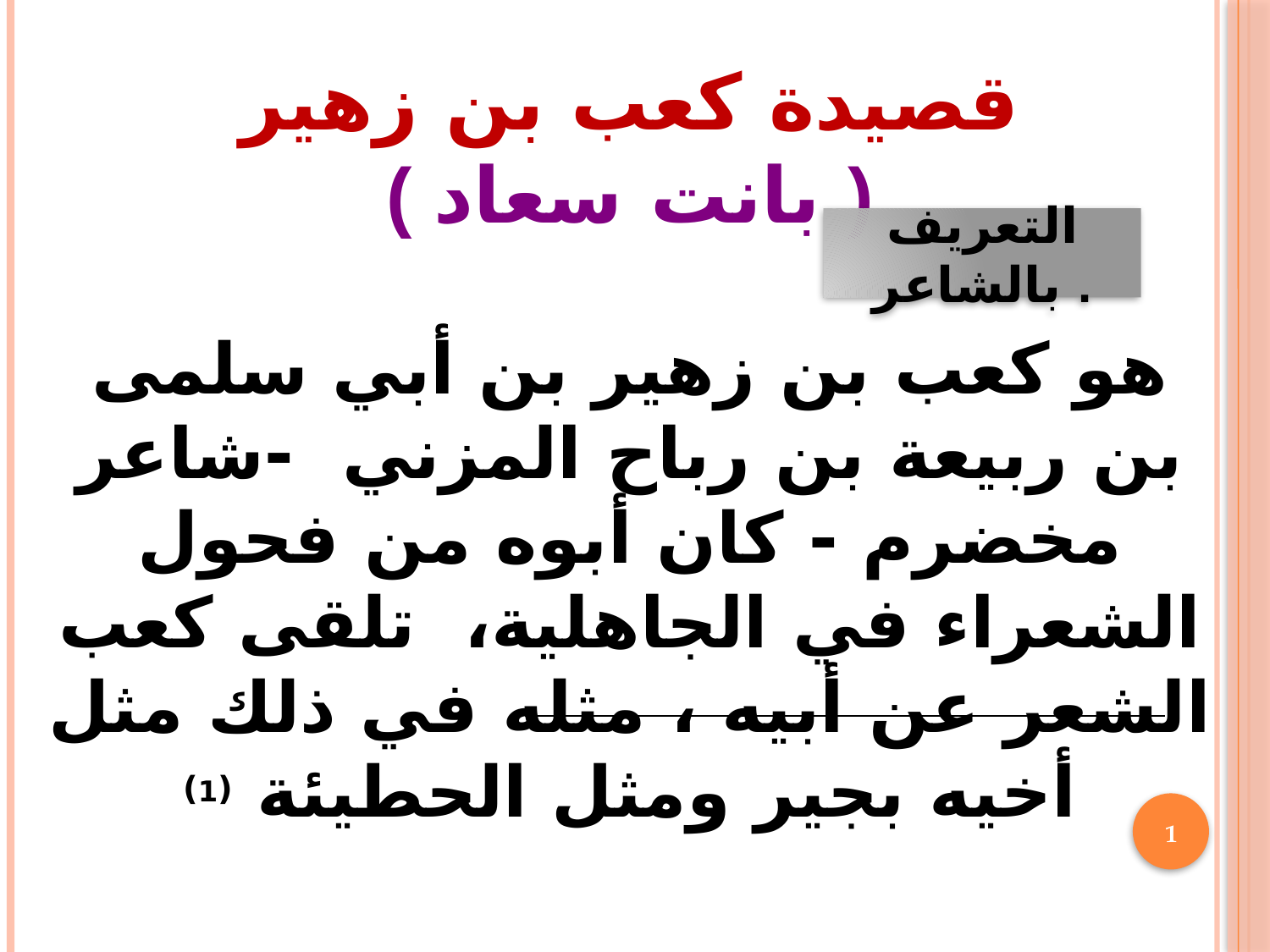

قصيدة كعب بن زهير
( بانت سعاد )

هو كعب بن زهير بن أبي سلمى بن ربيعة بن رباح المزني  -شاعر مخضرم - كان أبوه من فحول الشعراء في الجاهلية،  تلقى كعب الشعر عن أبيه ، مثله في ذلك مثل أخيه بجير ومثل الحطيئة (1)

 (1) شرح ديوان كعب بن زهير ( المقدمة ص – ز ) ، طبعة دار الكتب المصرية ( د.ت ) ، وراجع الشعر والشعراء ،
      لابن قتيبة ، ت : أحمد محمد شاكر ،1/ 154، دار المعارف ( ت ) .
التعريف بالشاعر .
1